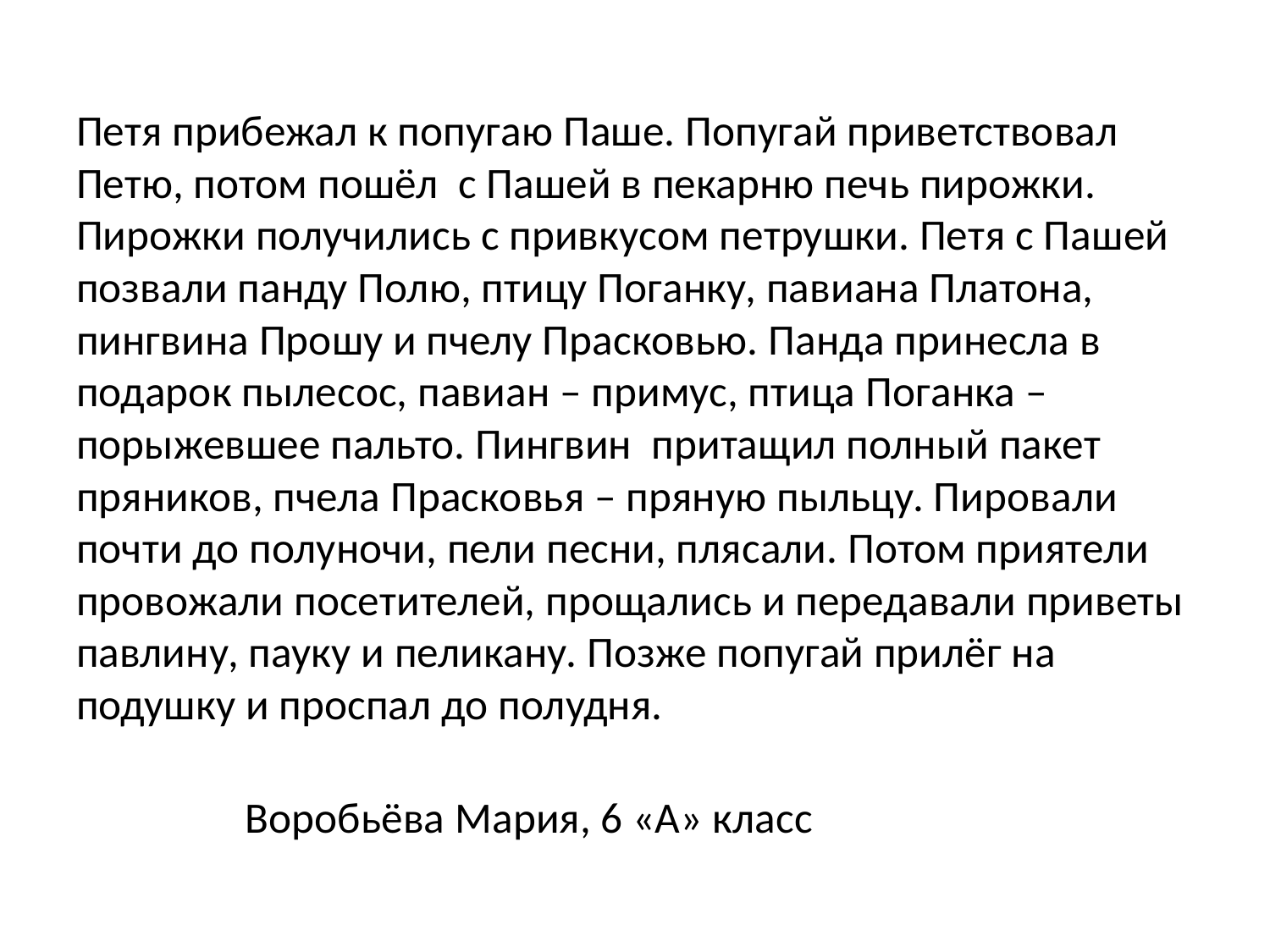

Петя прибежал к попугаю Паше. Попугай приветствовал Петю, потом пошёл  с Пашей в пекарню печь пирожки. Пирожки получились с привкусом петрушки. Петя с Пашей позвали панду Полю, птицу Поганку, павиана Платона, пингвина Прошу и пчелу Прасковью. Панда принесла в подарок пылесос, павиан – примус, птица Поганка – порыжевшее пальто. Пингвин  притащил полный пакет пряников, пчела Прасковья – пряную пыльцу. Пировали почти до полуночи, пели песни, плясали. Потом приятели провожали посетителей, прощались и передавали приветы павлину, пауку и пеликану. Позже попугай прилёг на подушку и проспал до полудня.
                                                                                                                                  Воробьёва Мария, 6 «А» класс